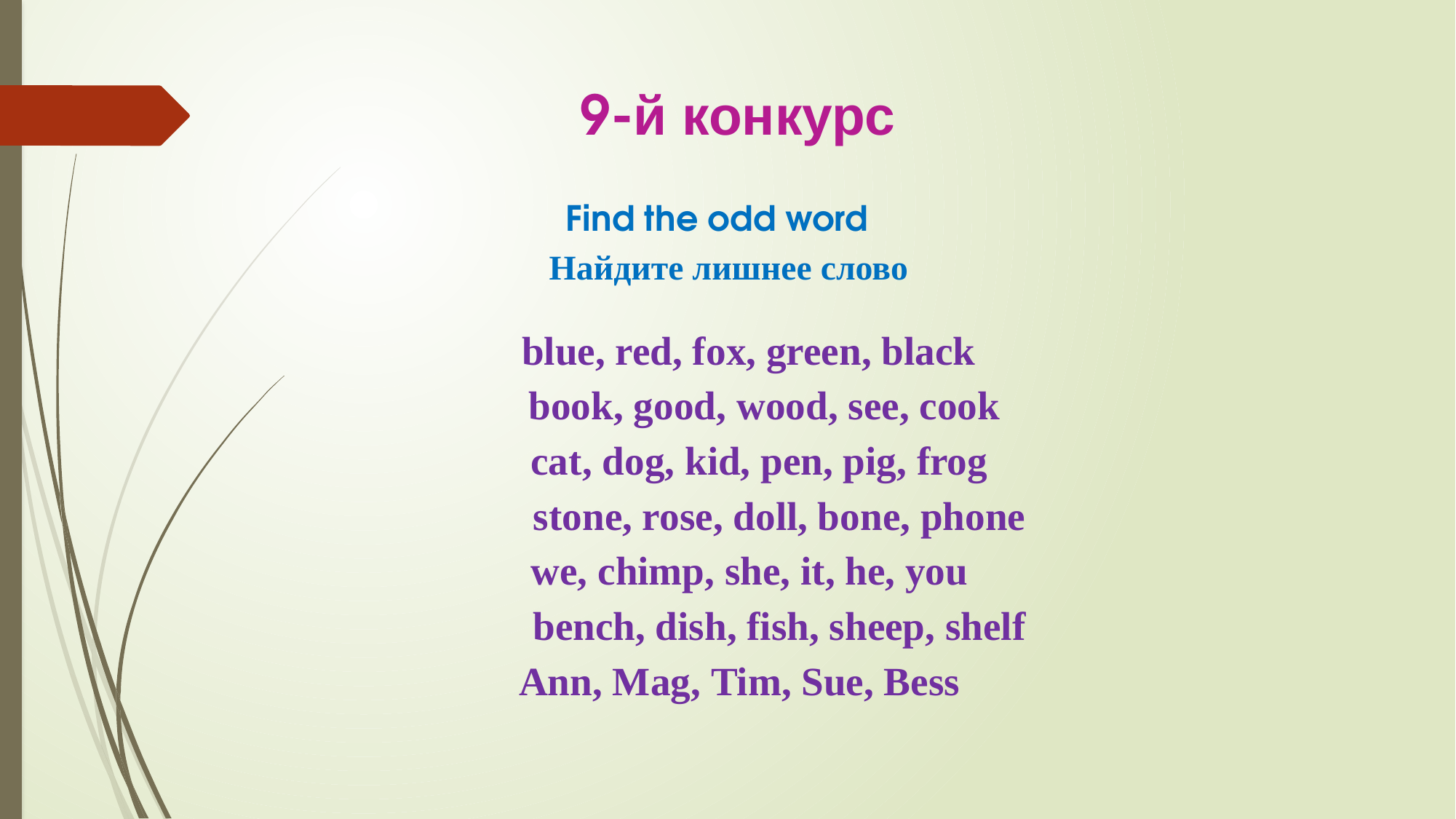

# 9-й конкурс
                                                                     Find the odd word
                                    Найдите лишнее слово
   blue, red, fox, green, black
     book, good, wood, see, cook
    cat, dog, kid, pen, pig, frog
        stone, rose, doll, bone, phone
  we, chimp, she, it, he, you
        bench, dish, fish, sheep, shelf
Ann, Mag, Tim, Sue, Bess